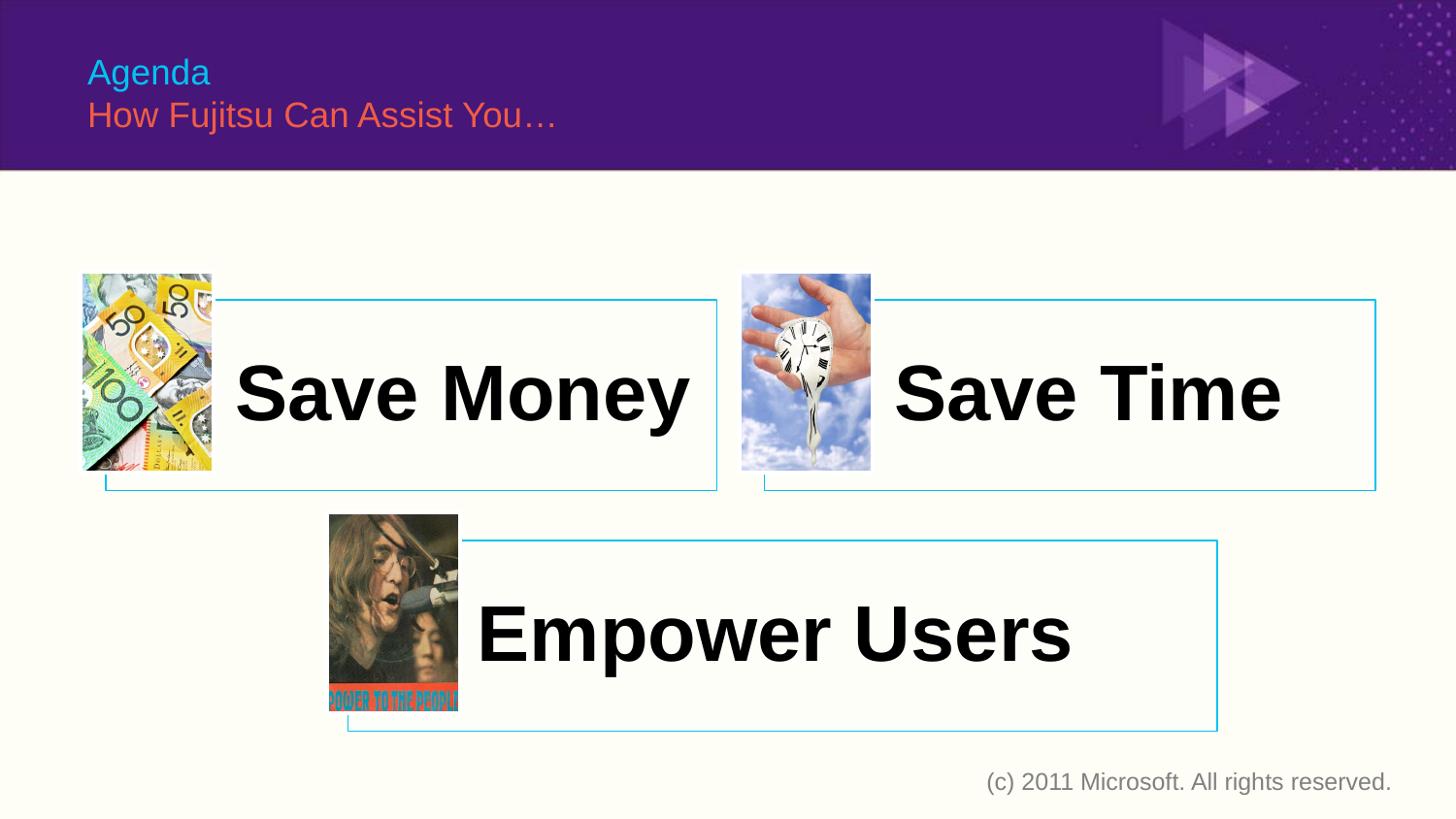

# Agenda How Fujitsu Can Assist You…
Save Money
Save Time
Empower Users
(c) 2011 Microsoft. All rights reserved.